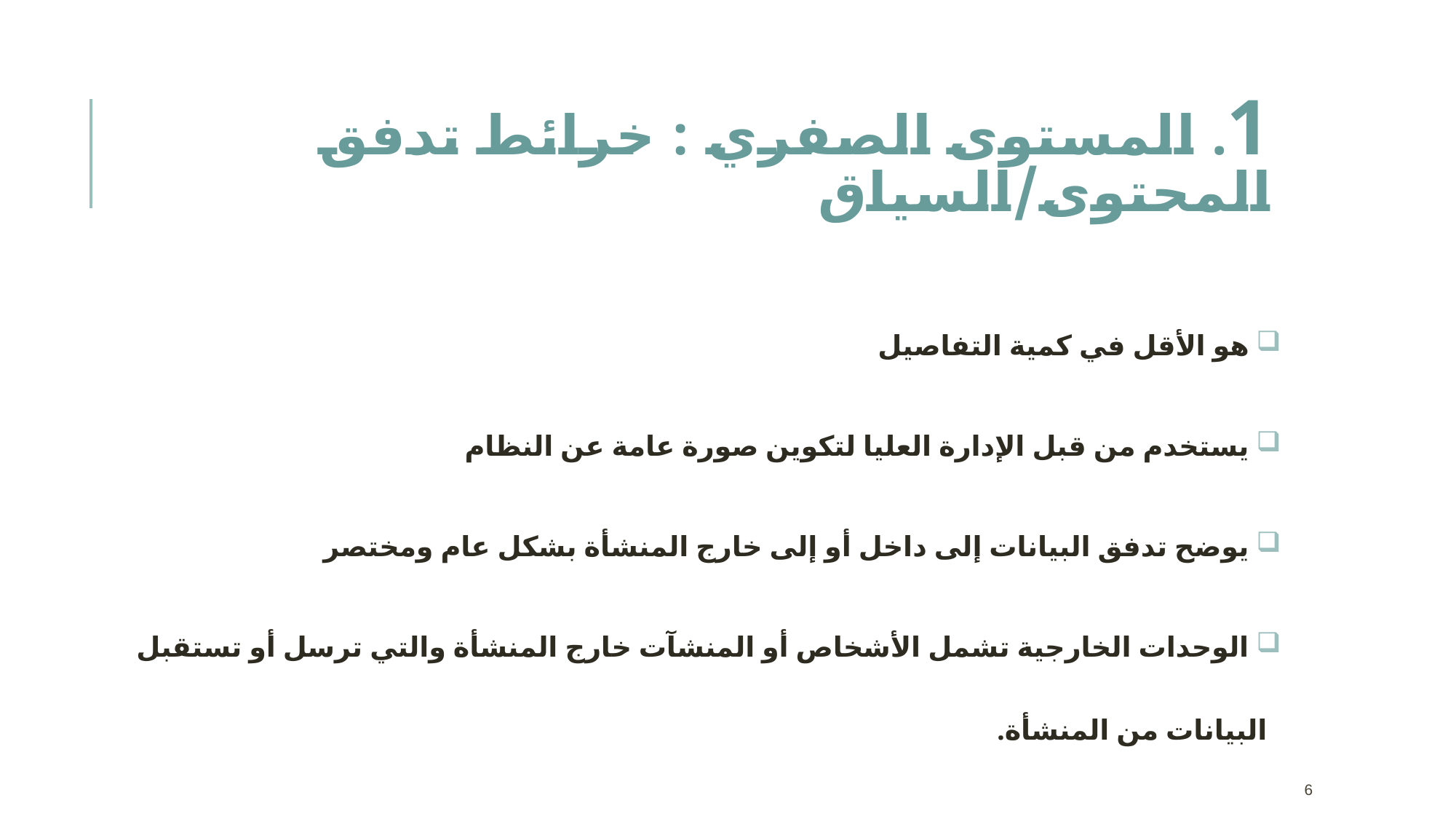

# 1. المستوى الصفري : خرائط تدفق المحتوى/السياق
 هو الأقل في كمية التفاصيل
 يستخدم من قبل الإدارة العليا لتكوين صورة عامة عن النظام
 يوضح تدفق البيانات إلى داخل أو إلى خارج المنشأة بشكل عام ومختصر
 الوحدات الخارجية تشمل الأشخاص أو المنشآت خارج المنشأة والتي ترسل أو تستقبل البيانات من المنشأة.
6